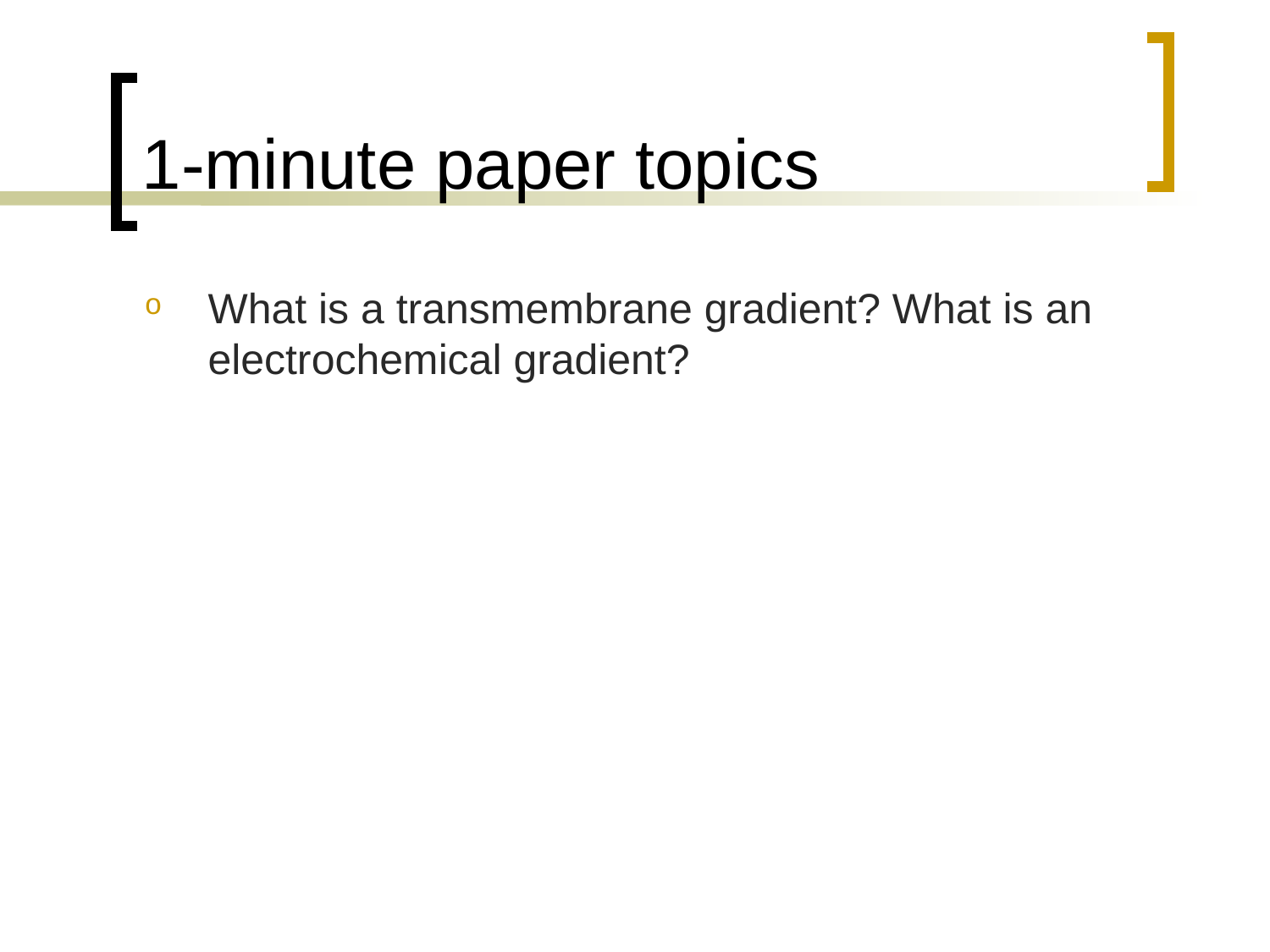

# 1-minute paper topics
What is a transmembrane gradient? What is an electrochemical gradient?